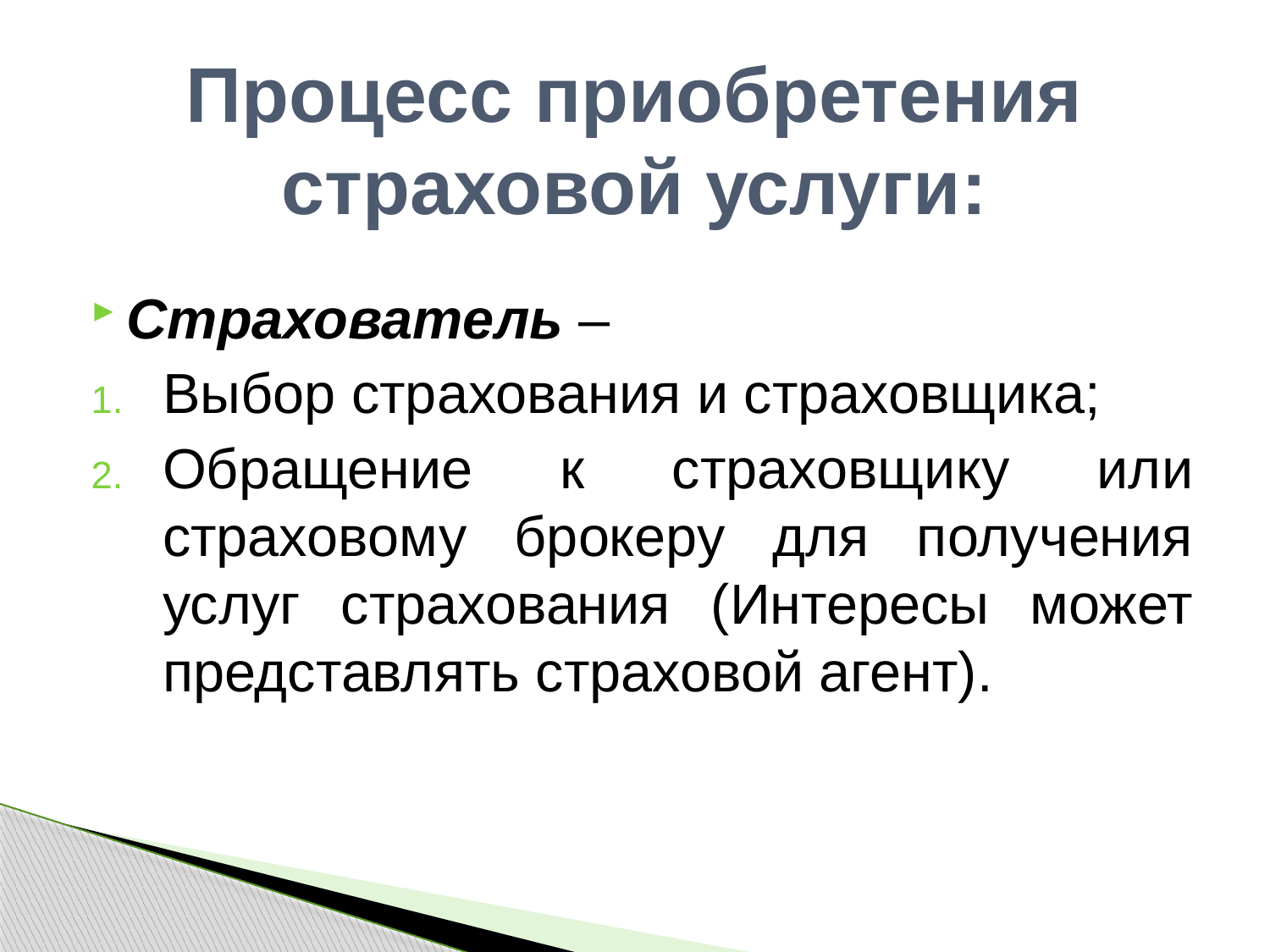

# Процесс приобретения страховой услуги:
Страхователь –
Выбор страхования и страховщика;
Обращение к страховщику или страховому брокеру для получения услуг страхования (Интересы может представлять страховой агент).